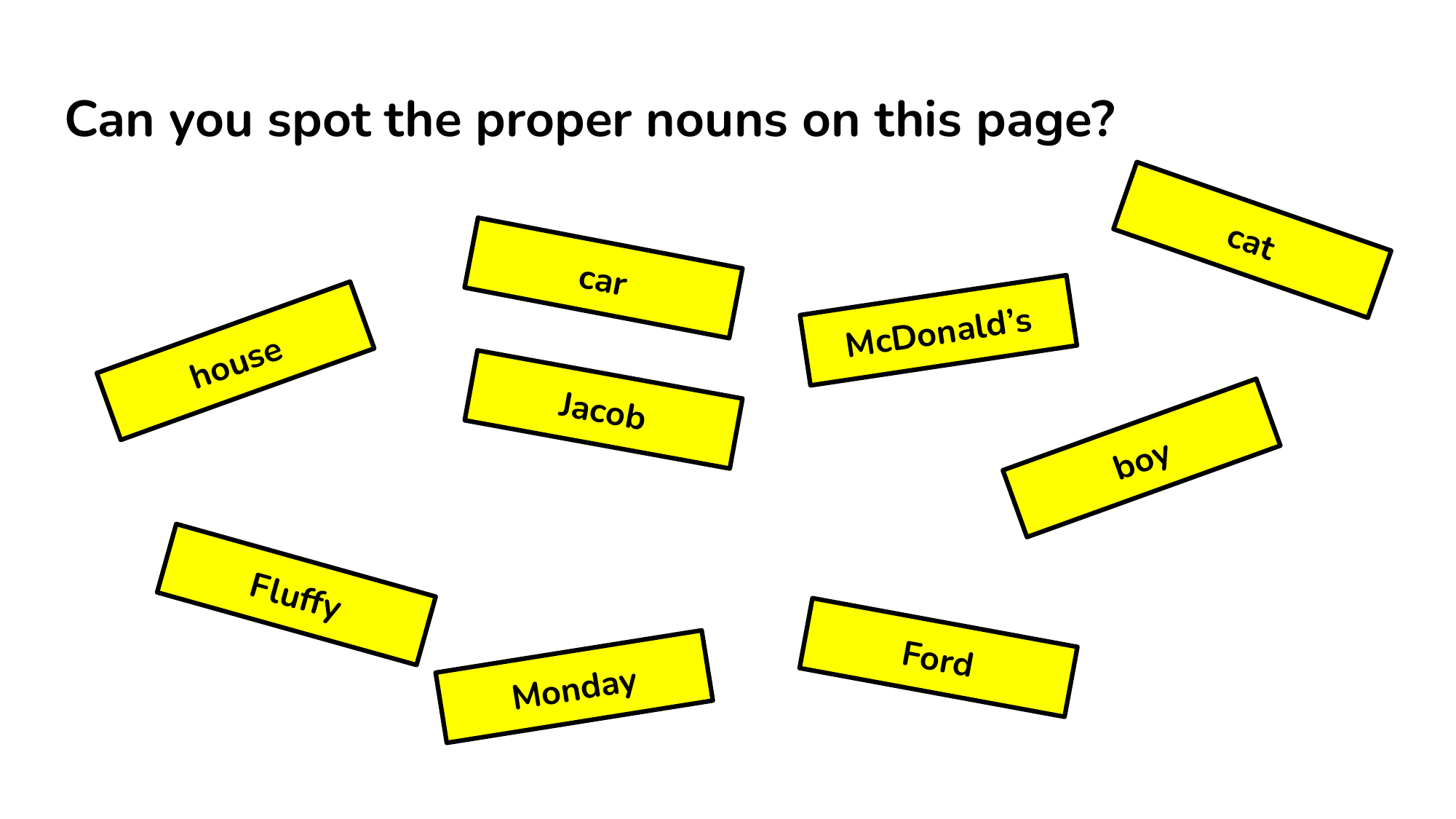

# Can you spot the proper nouns on this page?

cat
car
McDonald’s
house
Jacob
boy
Fluffy
Ford
Monday